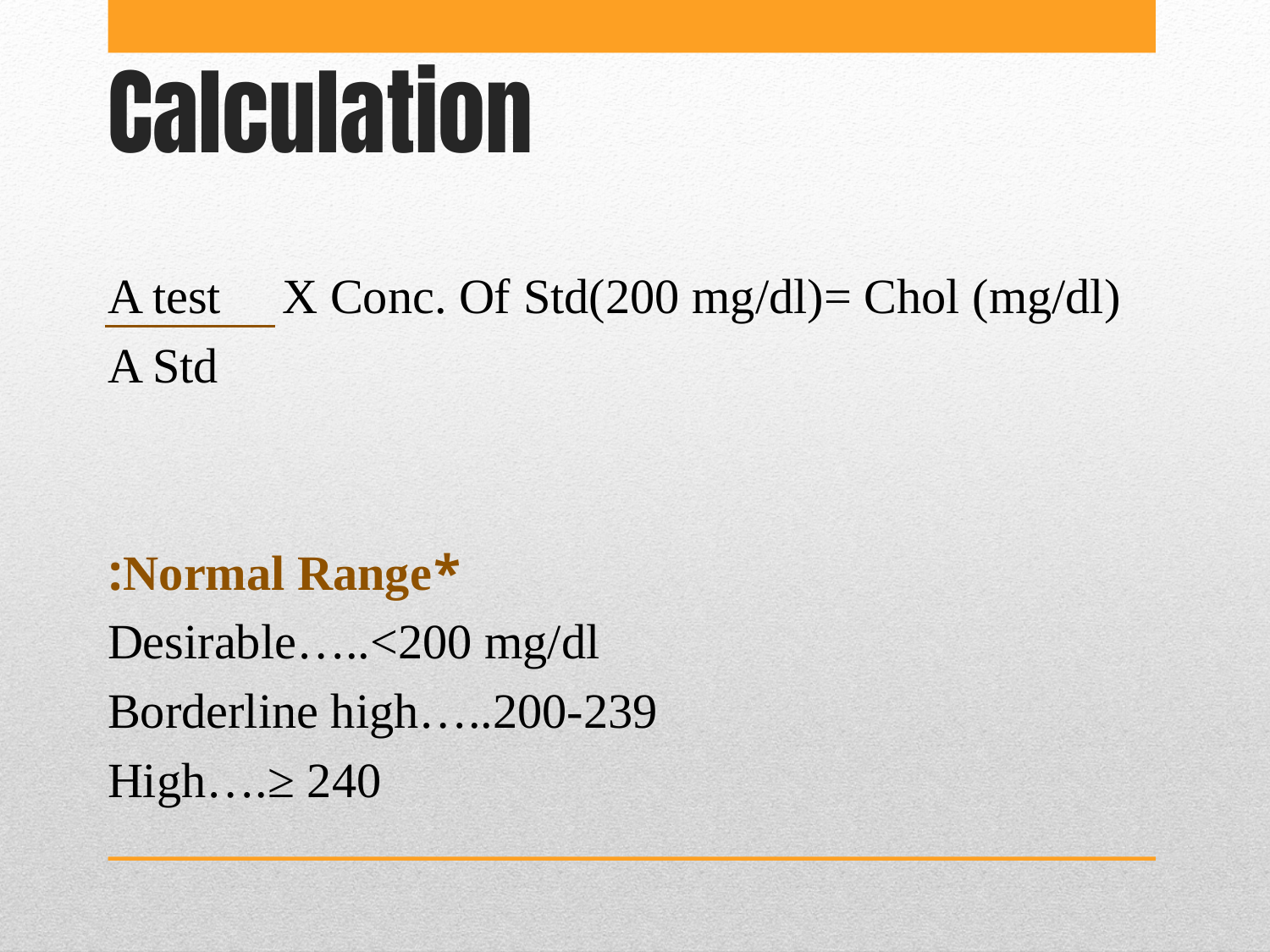

# Calculation
A test     X Conc. Of Std(200 mg/dl)= Chol (mg/dl)
A Std

*Normal Range:
Desirable…..<200 mg/dl
Borderline high…..200-239
High….≥ 240